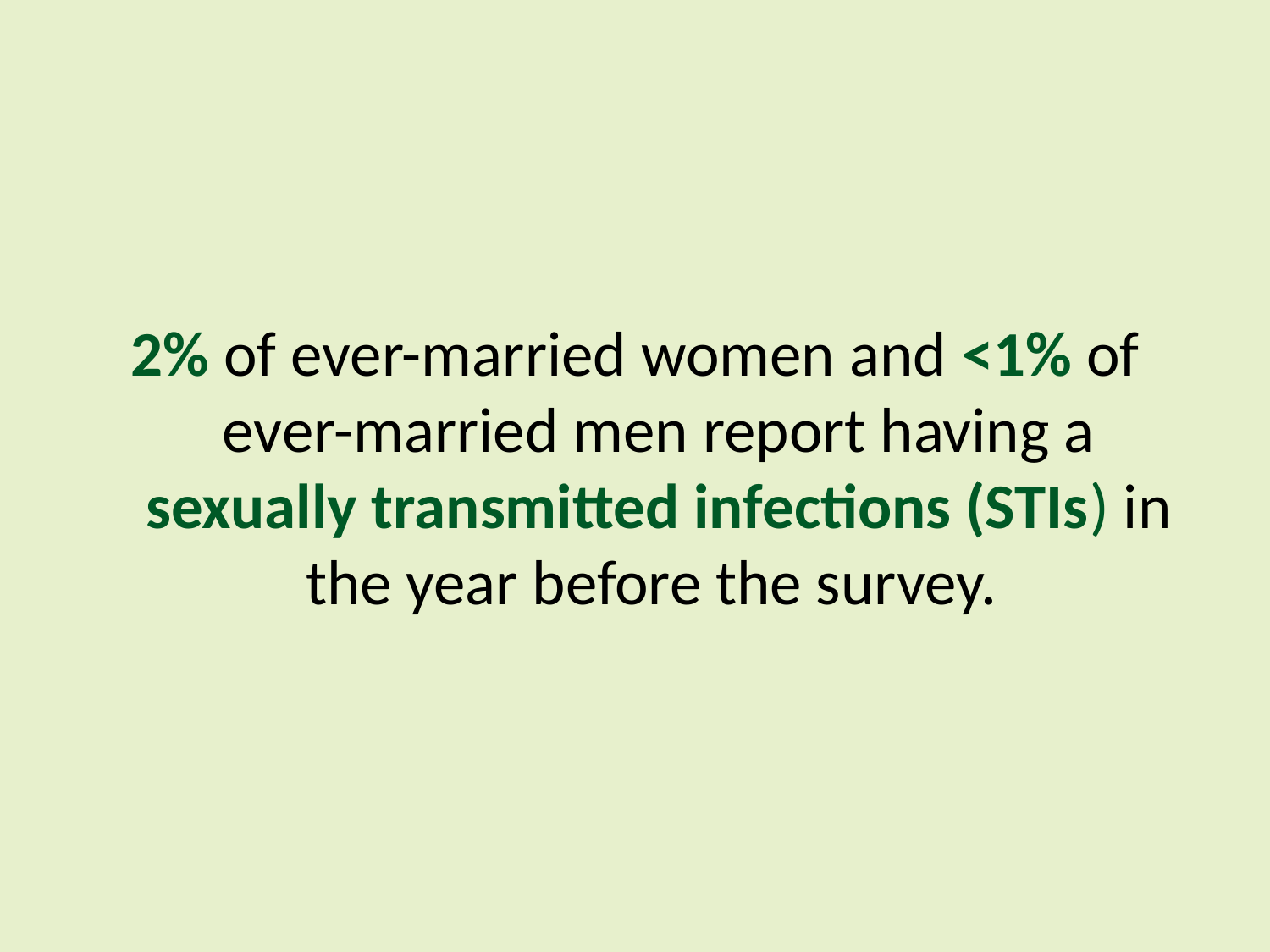

2% of ever-married women and <1% of ever-married men report having a sexually transmitted infections (STIs) in the year before the survey.